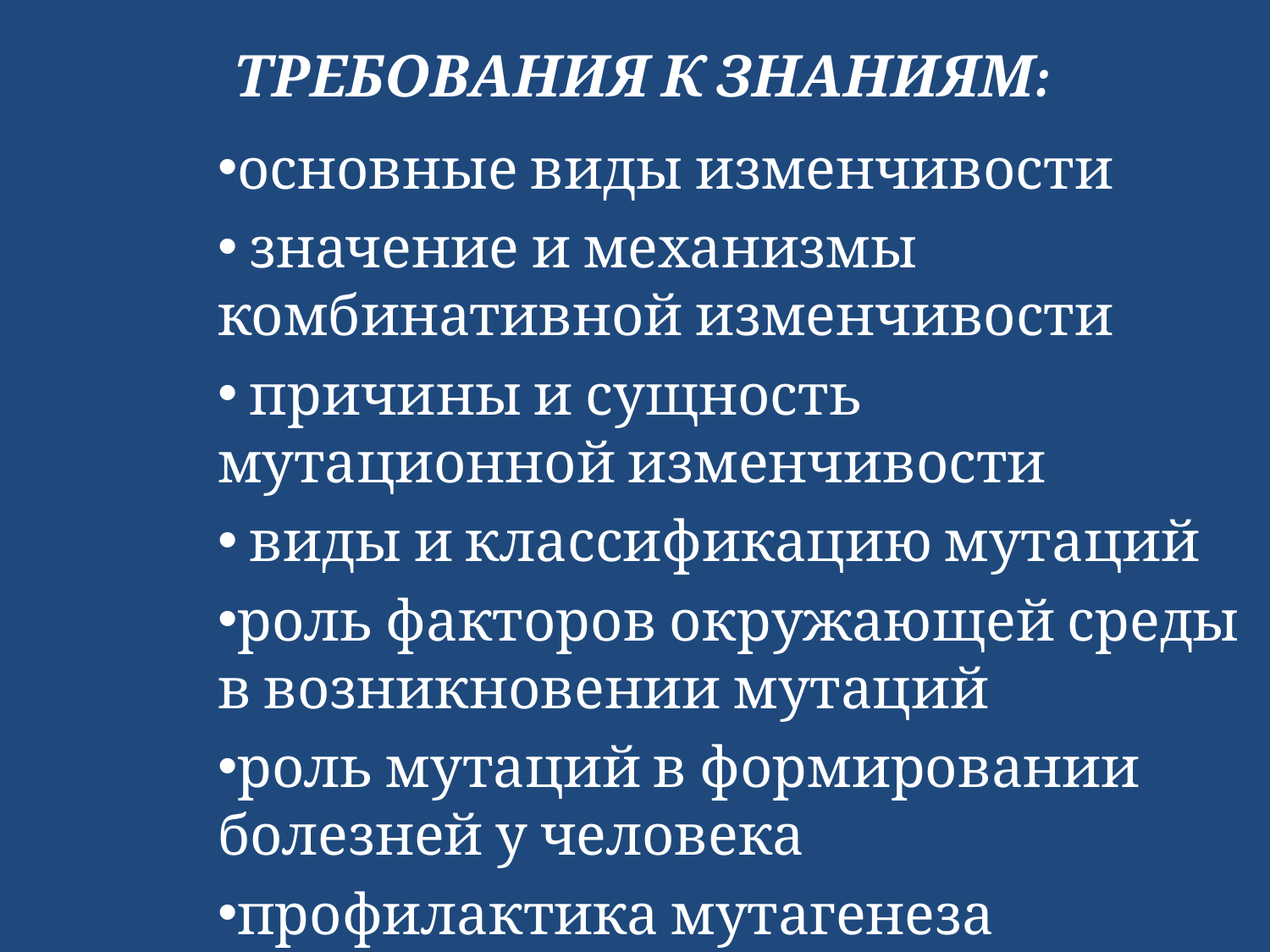

# Требования к знаниям:
основные виды изменчивости
 значение и механизмы комбинативной изменчивости
 причины и сущность мутационной изменчивости
 виды и классификацию мутаций
роль факторов окружающей среды в возникновении мутаций
роль мутаций в формировании  болезней у человека
профилактика мутагенеза